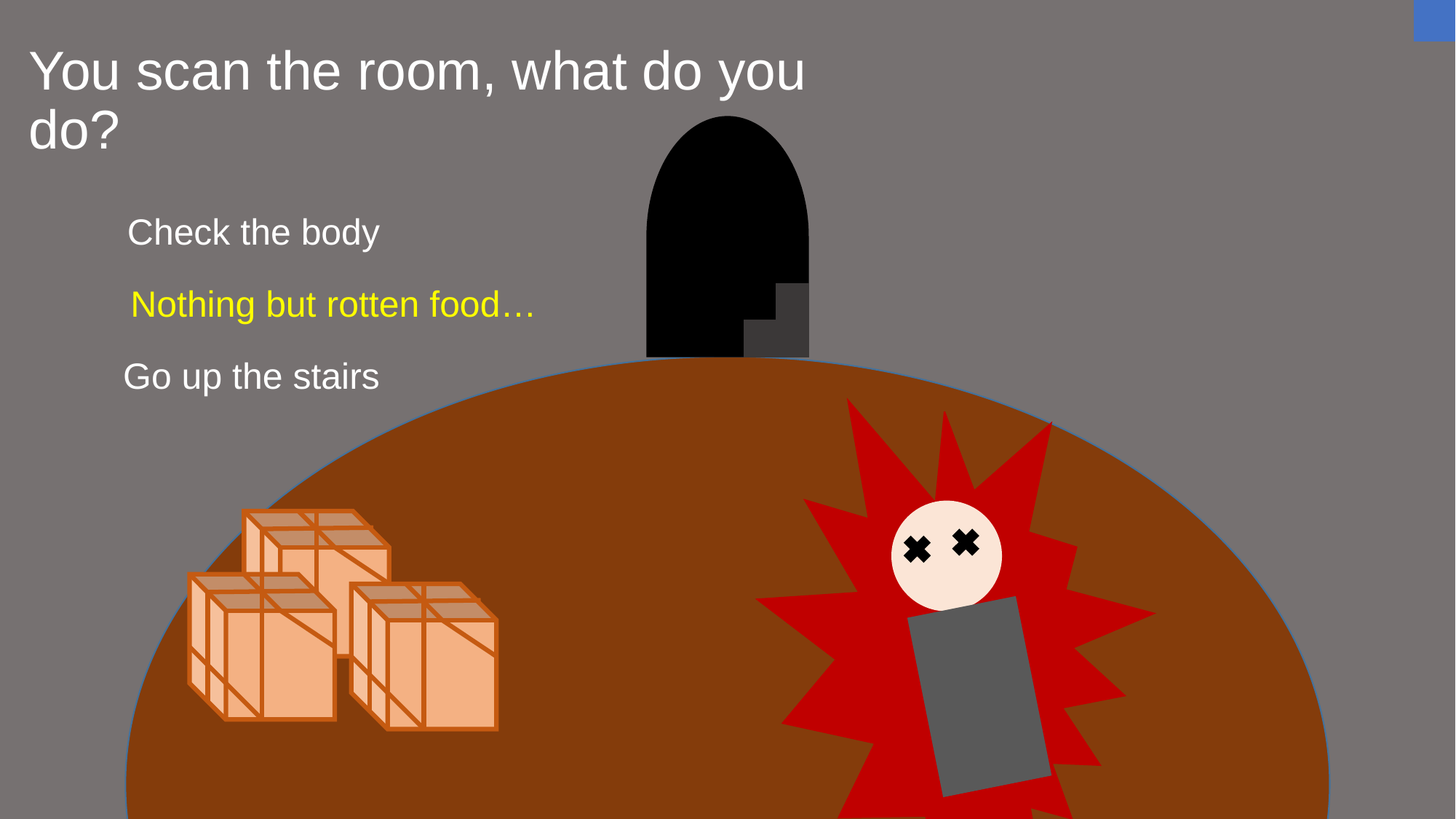

# You scan the room, what do you do?

Check the body
Nothing but rotten food…

Go up the stairs